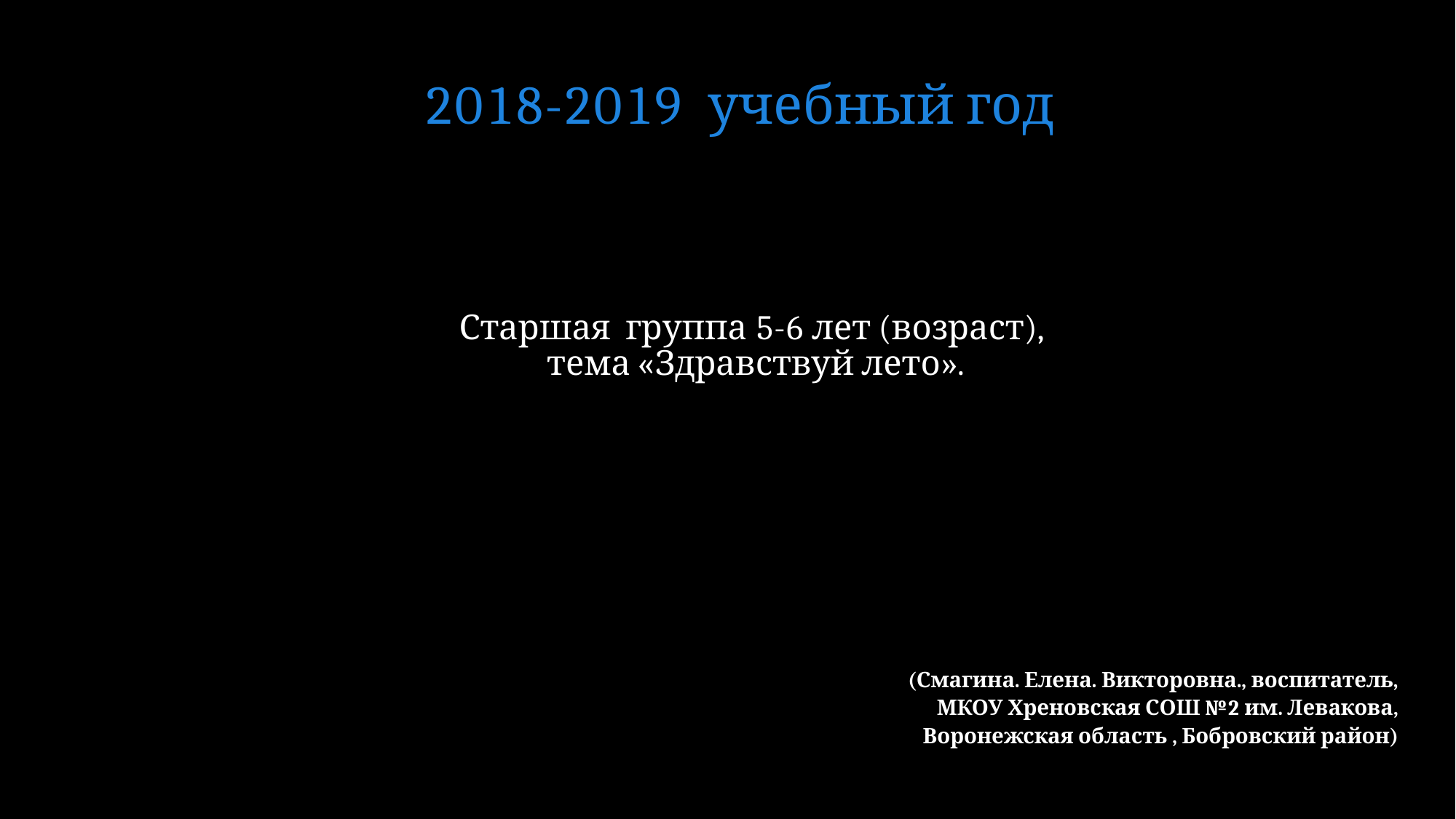

2018-2019  учебный год
# Старшая  группа 5-6 лет (возраст), тема «Здравствуй лето».

(Смагина. Елена. Викторовна., воспитатель, МКОУ Хреновская СОШ №2 им. Левакова, Воронежская область , Бобровский район)